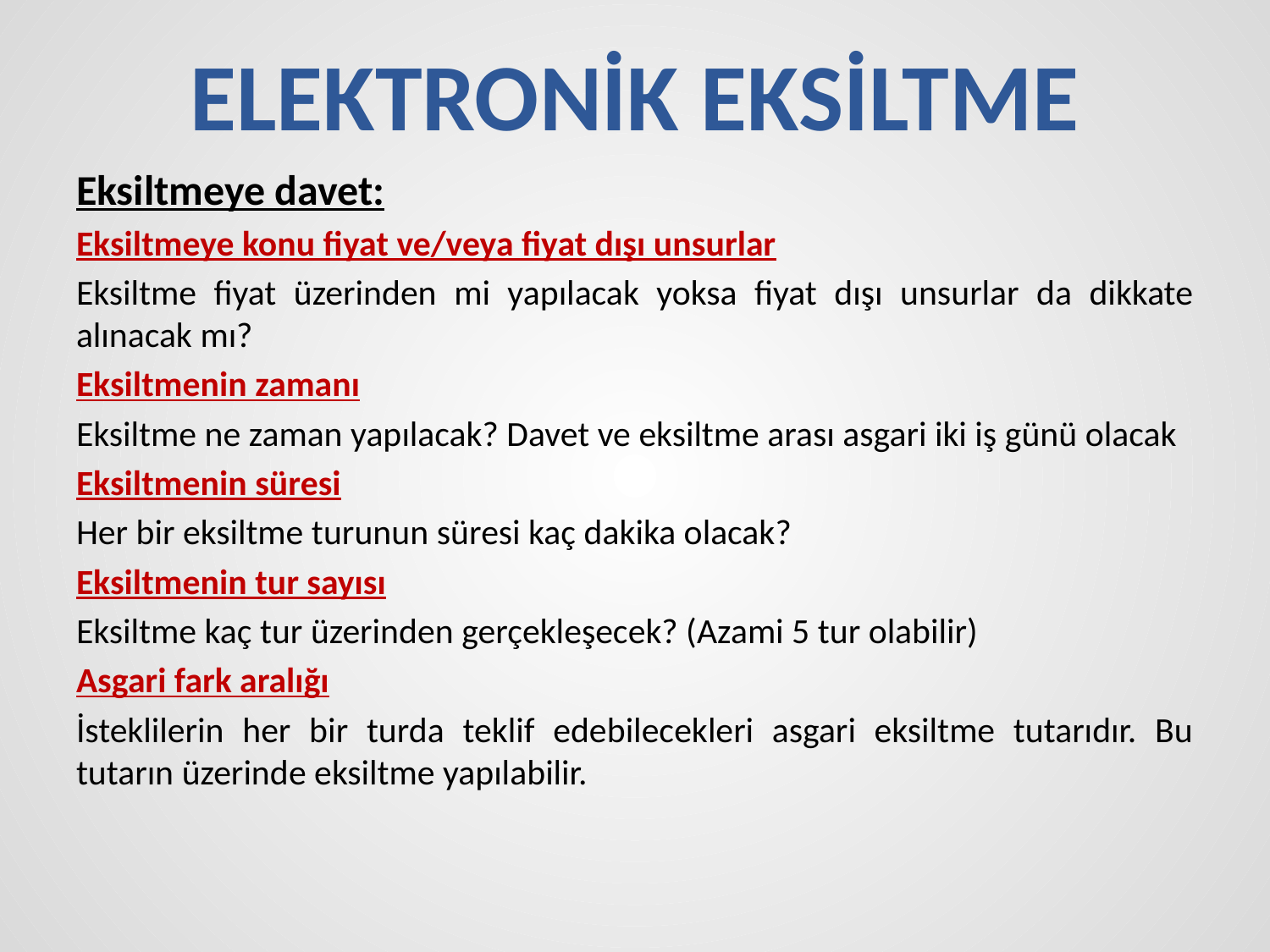

# ELEKTRONİK EKSİLTME
Eksiltmeye davet:
Eksiltmeye konu fiyat ve/veya fiyat dışı unsurlar
Eksiltme fiyat üzerinden mi yapılacak yoksa fiyat dışı unsurlar da dikkate alınacak mı?
Eksiltmenin zamanı
Eksiltme ne zaman yapılacak? Davet ve eksiltme arası asgari iki iş günü olacak
Eksiltmenin süresi
Her bir eksiltme turunun süresi kaç dakika olacak?
Eksiltmenin tur sayısı
Eksiltme kaç tur üzerinden gerçekleşecek? (Azami 5 tur olabilir)
Asgari fark aralığı
İsteklilerin her bir turda teklif edebilecekleri asgari eksiltme tutarıdır. Bu tutarın üzerinde eksiltme yapılabilir.